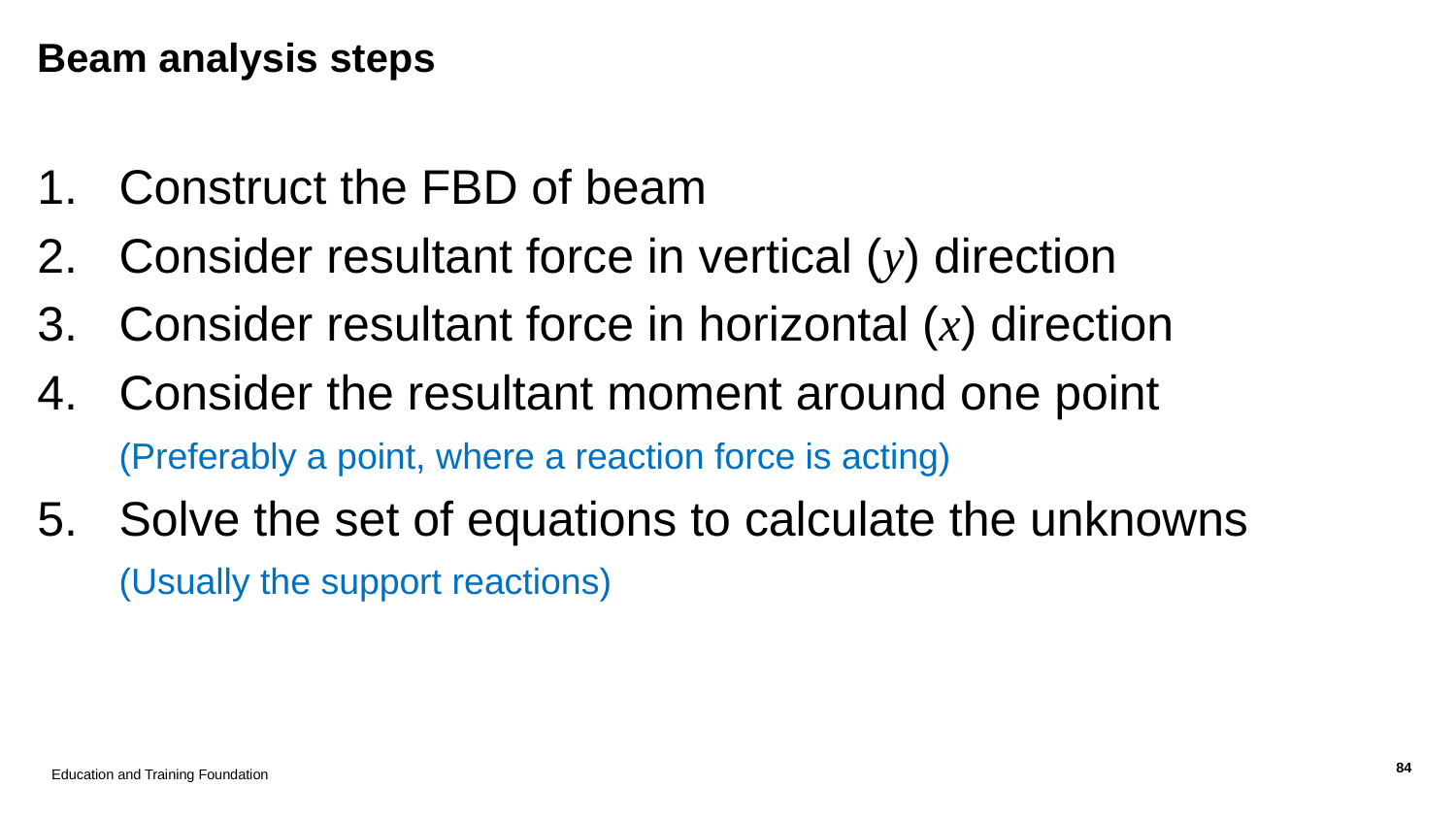

# Beam analysis steps
Construct the FBD of beam
Consider resultant force in vertical (y) direction
Consider resultant force in horizontal (x) direction
Consider the resultant moment around one point
(Preferably a point, where a reaction force is acting)
Solve the set of equations to calculate the unknowns (Usually the support reactions)

Education and Training Foundation
84